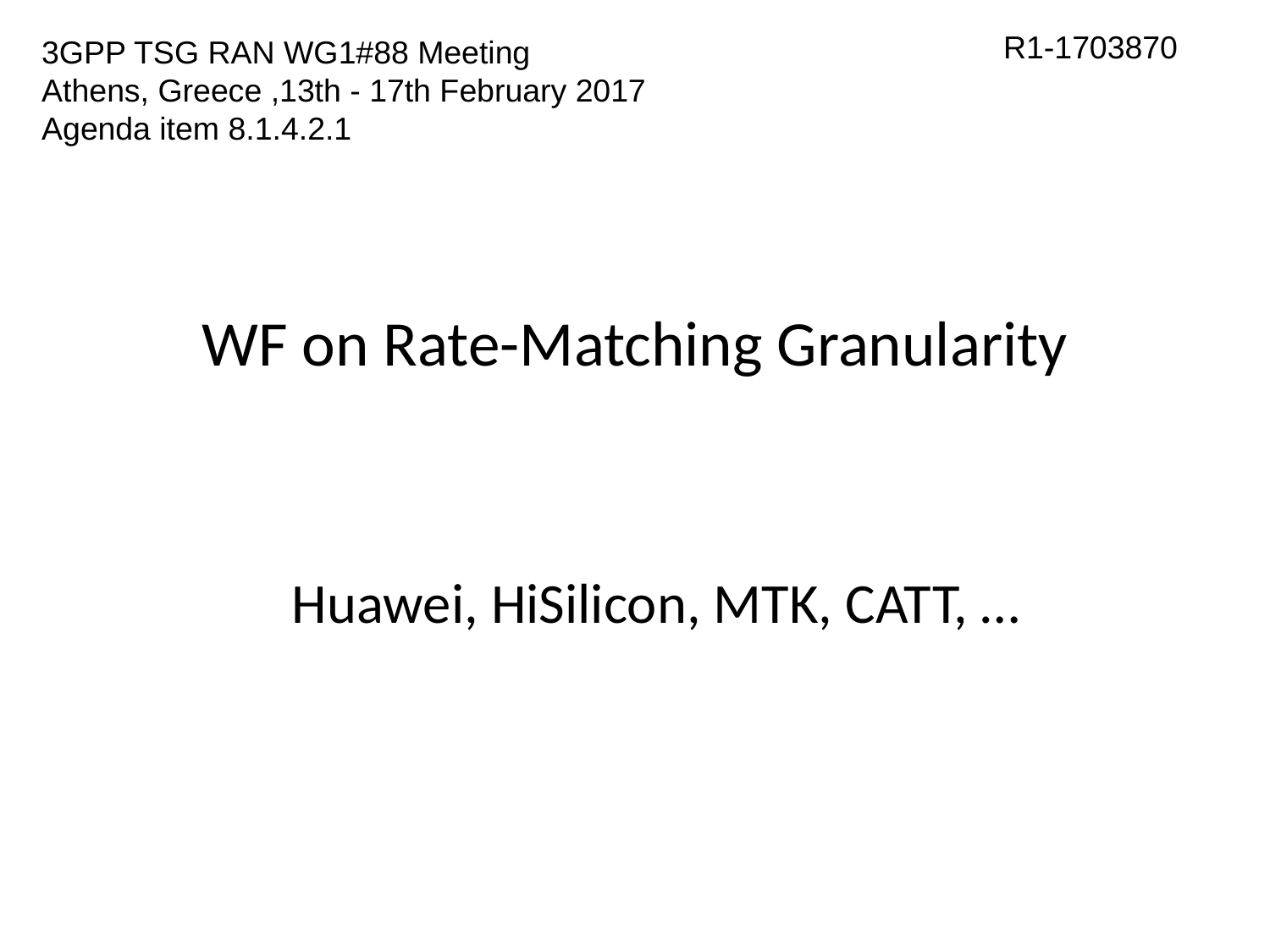

R1-1703870
3GPP TSG RAN WG1#88 Meeting
Athens, Greece ,13th - 17th February 2017
Agenda item 8.1.4.2.1
WF on Rate-Matching Granularity
Huawei, HiSilicon, MTK, CATT, …